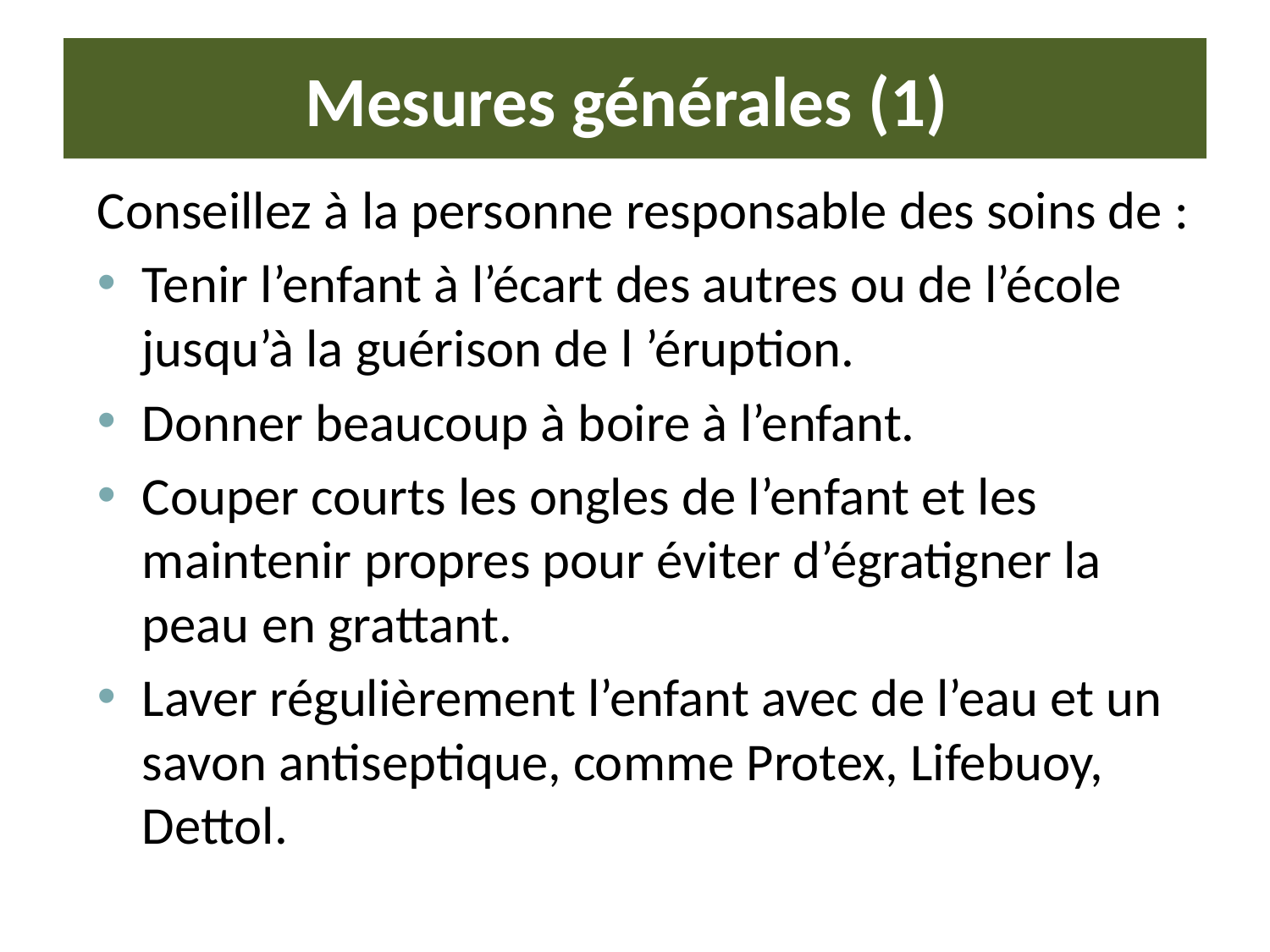

# Mesures générales (1)
Conseillez à la personne responsable des soins de :
Tenir l’enfant à l’écart des autres ou de l’école jusqu’à la guérison de l ’éruption.
Donner beaucoup à boire à l’enfant.
Couper courts les ongles de l’enfant et les maintenir propres pour éviter d’égratigner la peau en grattant.
Laver régulièrement l’enfant avec de l’eau et un savon antiseptique, comme Protex, Lifebuoy, Dettol.